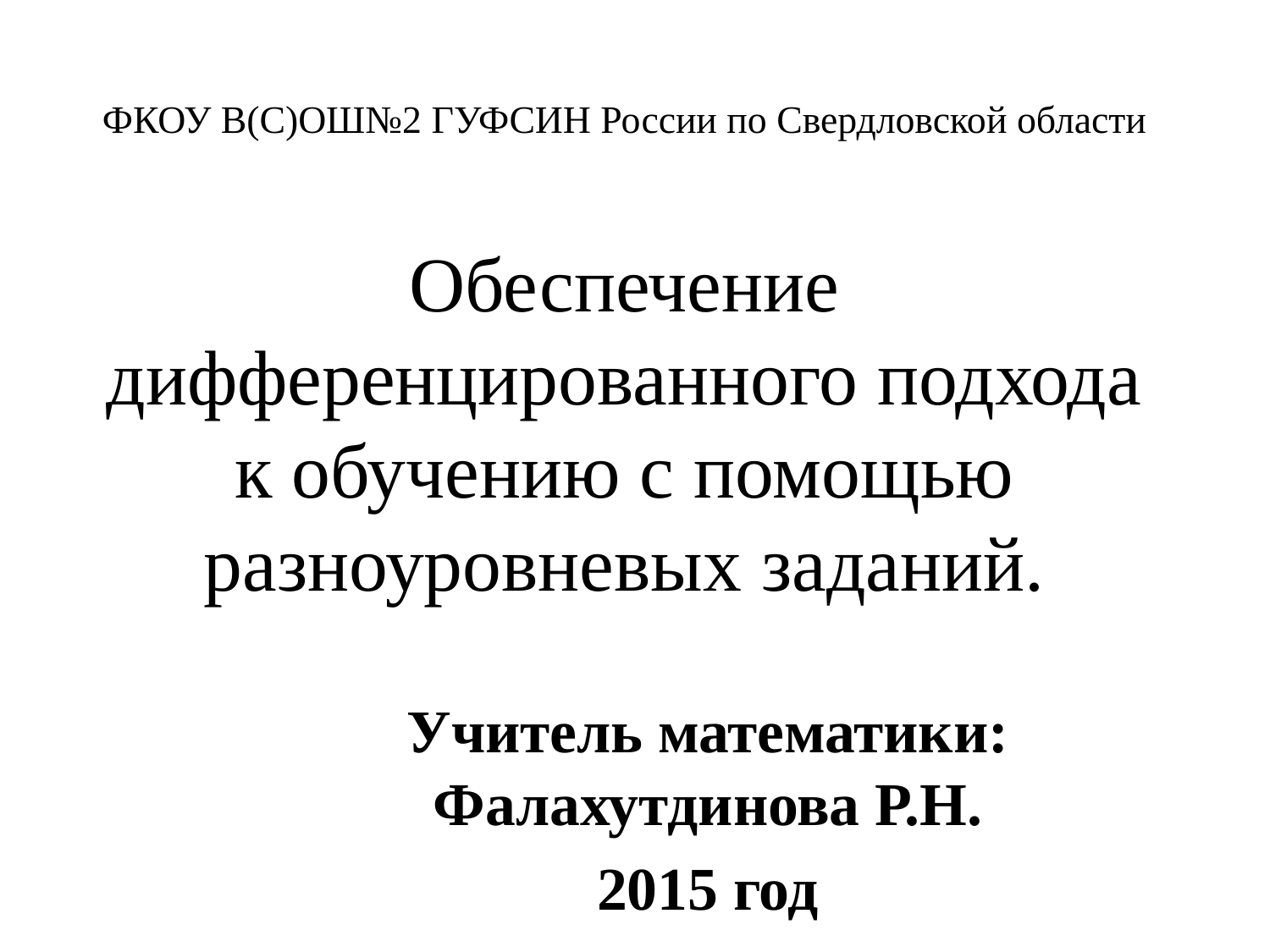

# ФКОУ В(С)ОШ№2 ГУФСИН России по Свердловской области Обеспечение дифференцированного подхода к обучению с помощью разноуровневых заданий.
Учитель математики: Фалахутдинова Р.Н.
2015 год